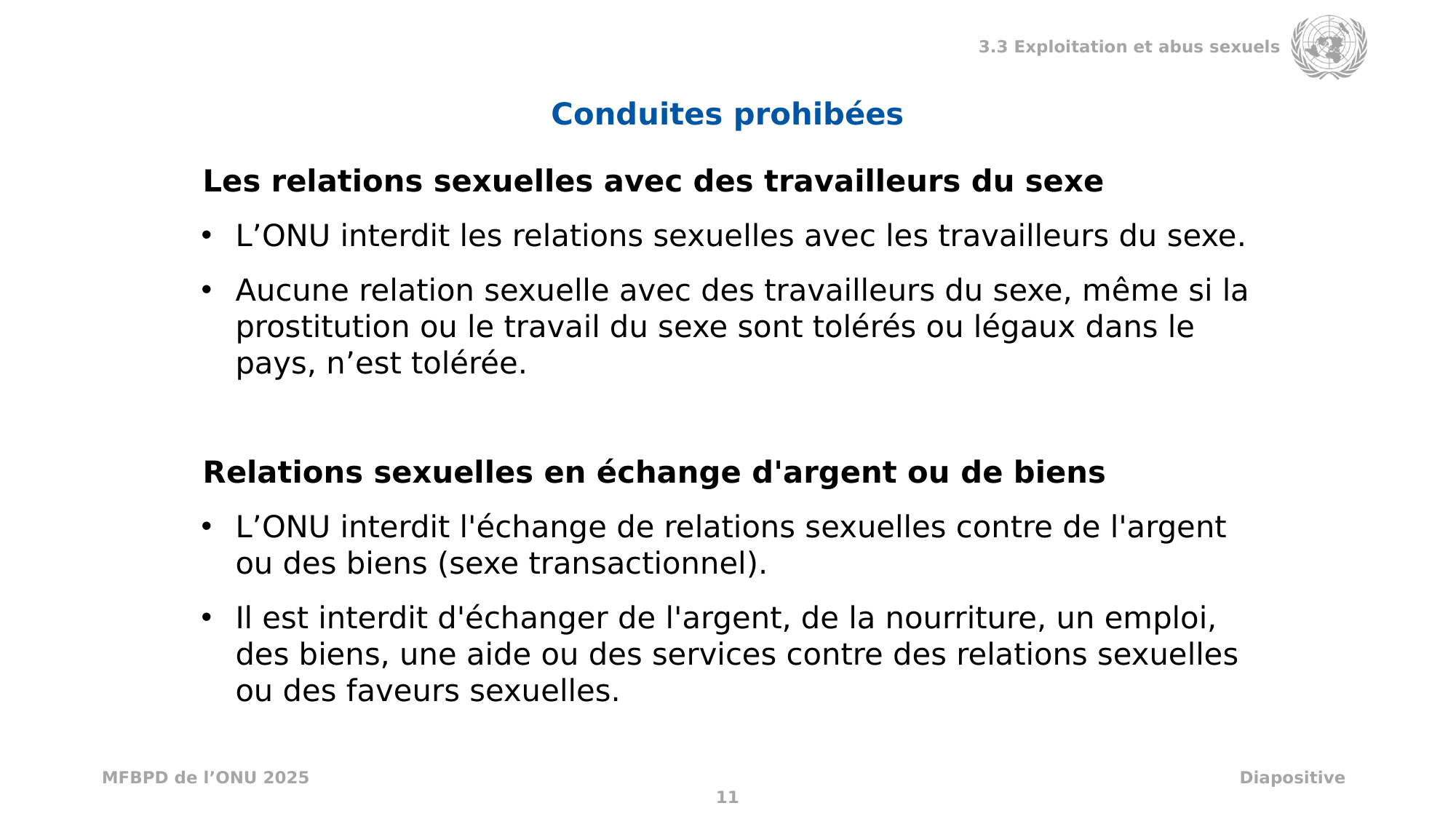

Conduites prohibées
Les relations sexuelles avec des travailleurs du sexe
L’ONU interdit les relations sexuelles avec les travailleurs du sexe.
Aucune relation sexuelle avec des travailleurs du sexe, même si la prostitution ou le travail du sexe sont tolérés ou légaux dans le pays, n’est tolérée.

Relations sexuelles en échange d'argent ou de biens
L’ONU interdit l'échange de relations sexuelles contre de l'argent ou des biens (sexe transactionnel).
Il est interdit d'échanger de l'argent, de la nourriture, un emploi, des biens, une aide ou des services contre des relations sexuelles ou des faveurs sexuelles.